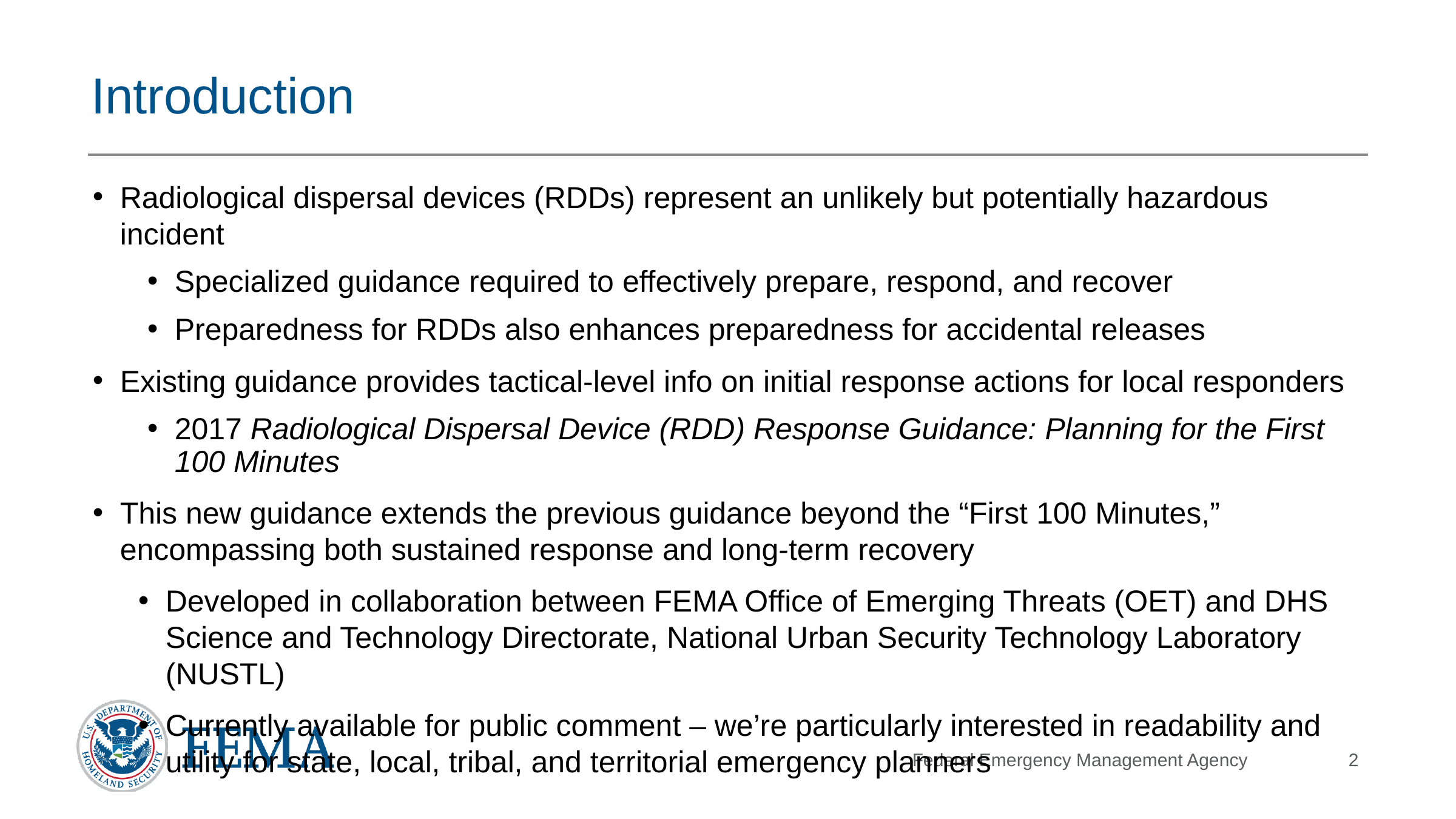

# Introduction
Radiological dispersal devices (RDDs) represent an unlikely but potentially hazardous incident
Specialized guidance required to effectively prepare, respond, and recover
Preparedness for RDDs also enhances preparedness for accidental releases
Existing guidance provides tactical-level info on initial response actions for local responders
2017 Radiological Dispersal Device (RDD) Response Guidance: Planning for the First 100 Minutes
This new guidance extends the previous guidance beyond the “First 100 Minutes,” encompassing both sustained response and long-term recovery
Developed in collaboration between FEMA Office of Emerging Threats (OET) and DHS Science and Technology Directorate, National Urban Security Technology Laboratory (NUSTL)
Currently available for public comment – we’re particularly interested in readability and utility for state, local, tribal, and territorial emergency planners

2